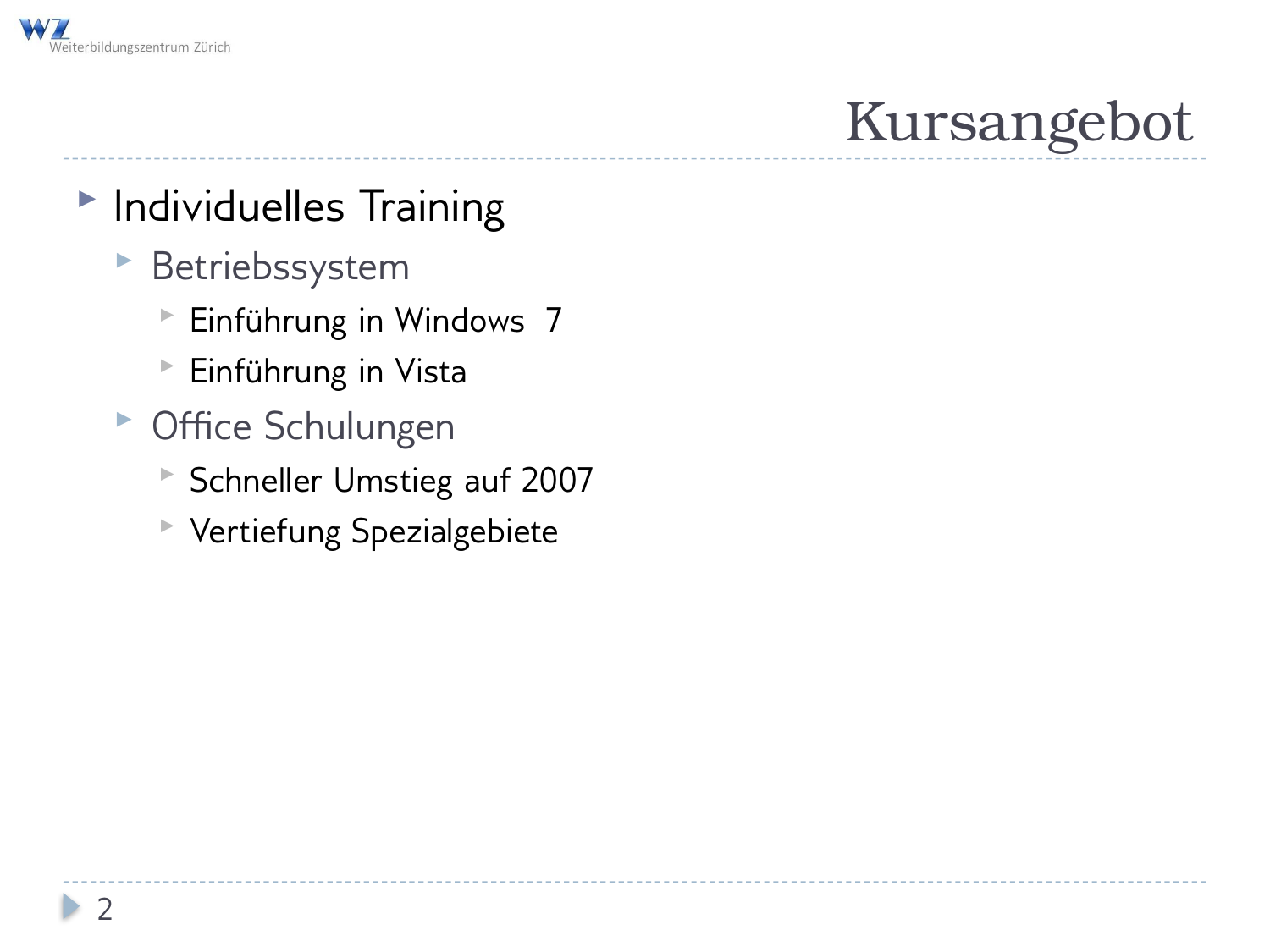

# Kursangebot
Individuelles Training
Betriebssystem
Einführung in Windows  7
Einführung in Vista
Office Schulungen
Schneller Umstieg auf 2007
Vertiefung Spezialgebiete
2